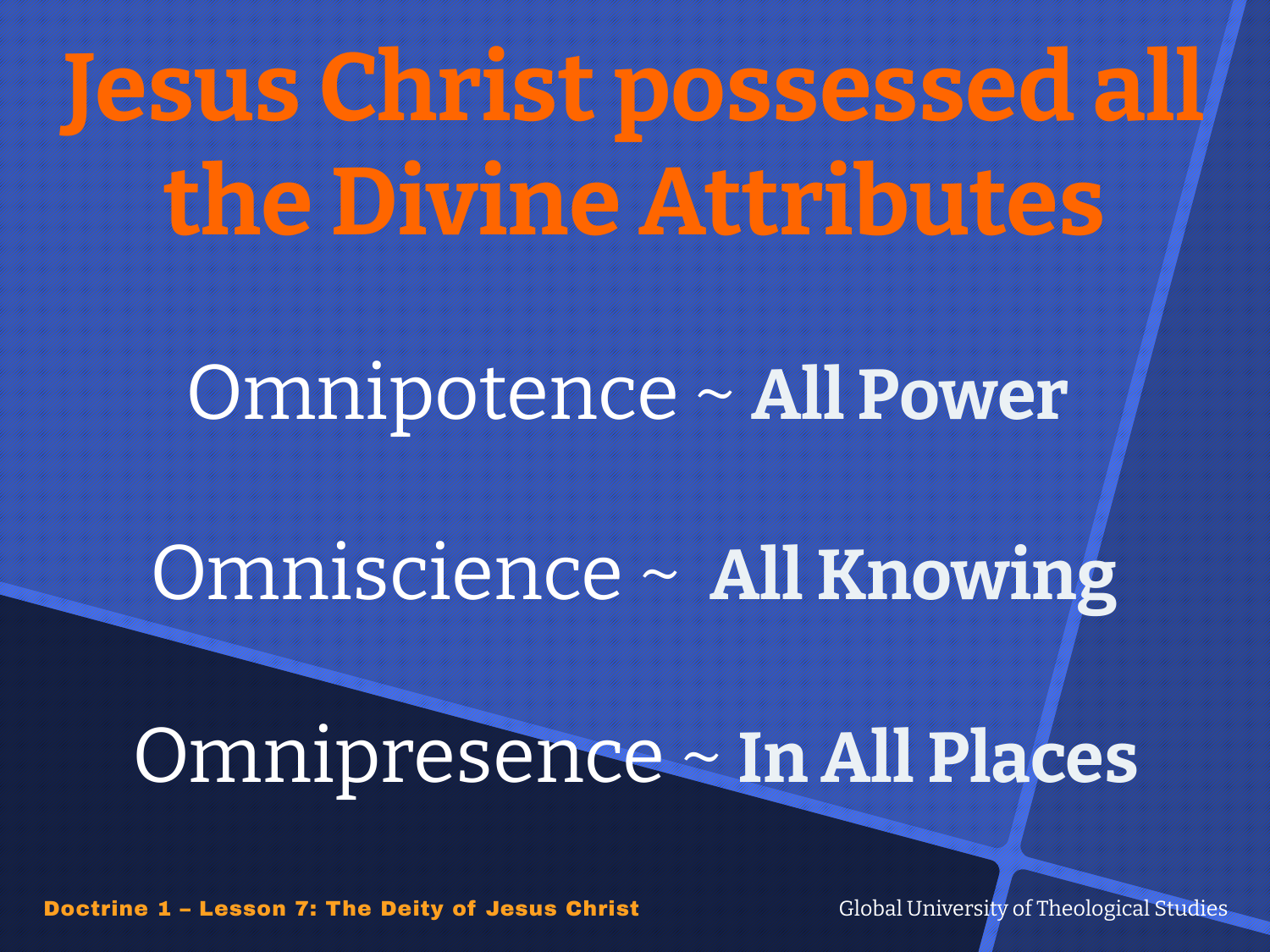

Jesus Christ possessed all the Divine Attributes
Omnipotence ~ All Power
Omniscience ~  All Knowing
Omnipresence ~ In All Places
Doctrine 1 – Lesson 7: The Deity of Jesus Christ                         Global University of Theological Studies